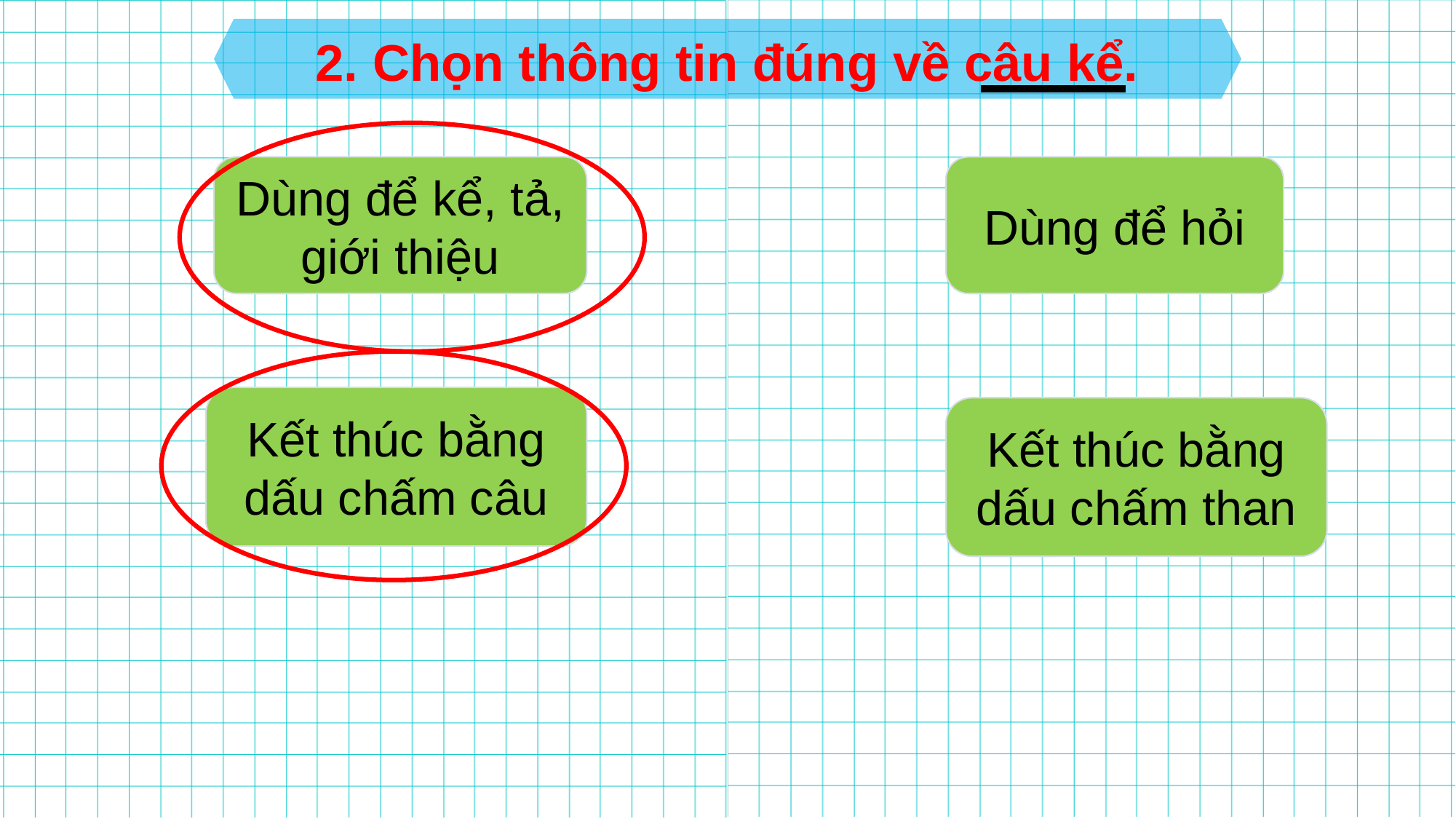

2. Chọn thông tin đúng về câu kể.

Dùng để kể, tả, giới thiệu
Dùng để hỏi

Kết thúc bằng dấu chấm câu
Kết thúc bằng dấu chấm than